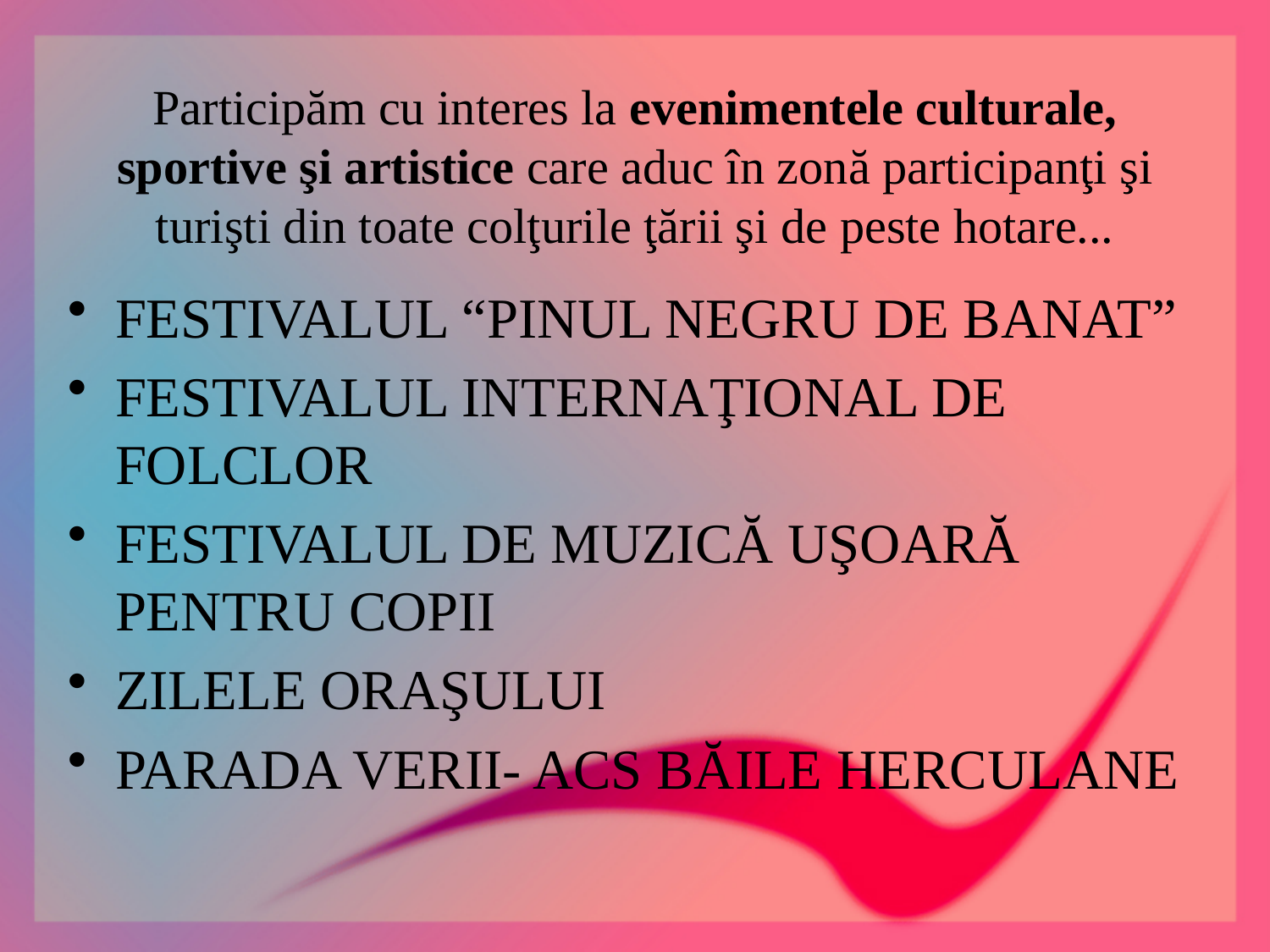

# Participăm cu interes la evenimentele culturale, sportive şi artistice care aduc în zonă participanţi şi turişti din toate colţurile ţării şi de peste hotare...
FESTIVALUL “PINUL NEGRU DE BANAT”
FESTIVALUL INTERNAŢIONAL DE FOLCLOR
FESTIVALUL DE MUZICĂ UŞOARĂ PENTRU COPII
ZILELE ORAŞULUI
PARADA VERII- ACS BĂILE HERCULANE